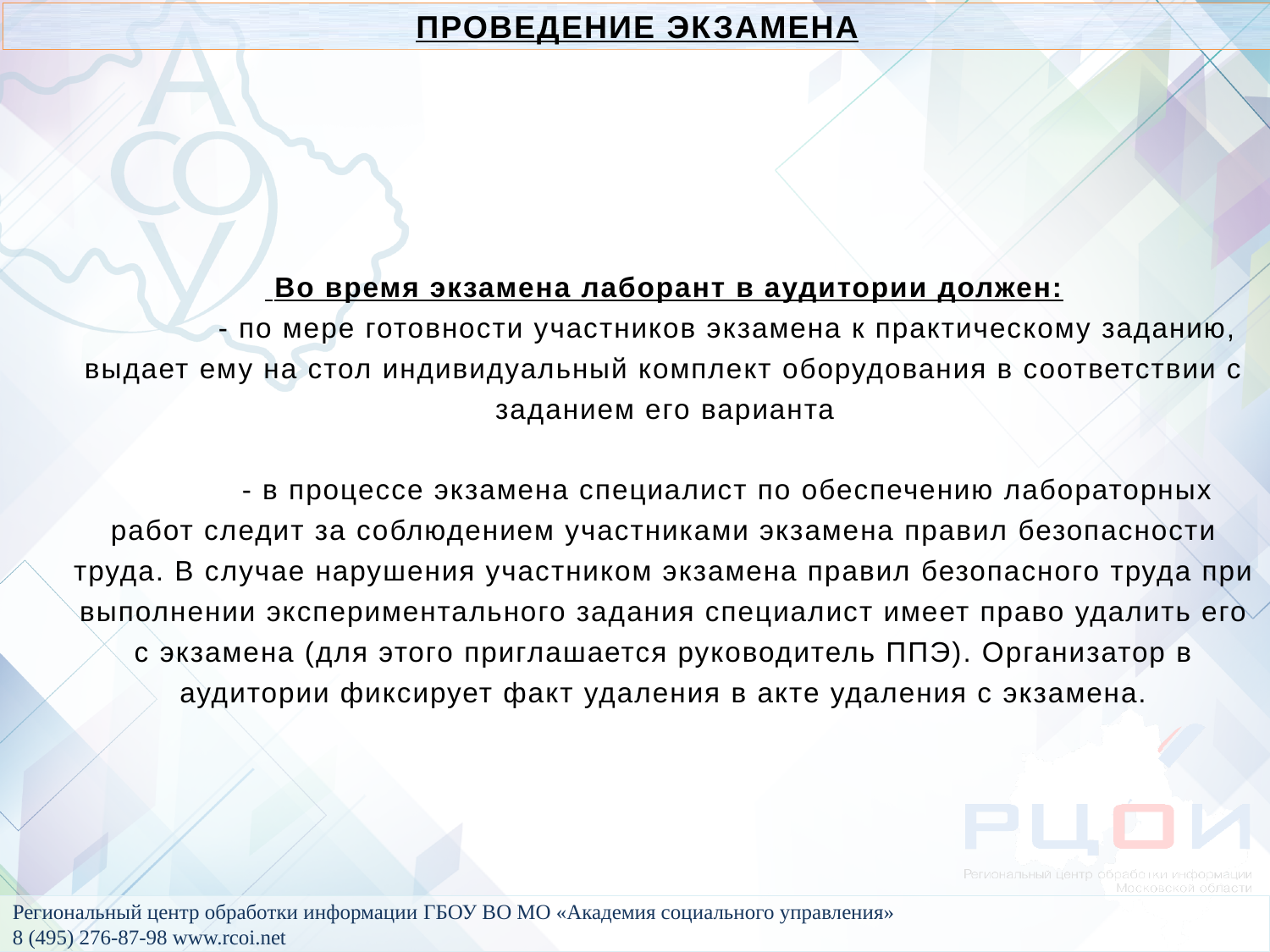

ПРОВЕДЕНИЕ ЭКЗАМЕНА
 Во время экзамена лаборант в аудитории должен:
	- по мере готовности участников экзамена к практическому заданию, выдает ему на стол индивидуальный комплект оборудования в соответствии с заданием его варианта
	- в процессе экзамена специалист по обеспечению лабораторных работ следит за соблюдением участниками экзамена правил безопасности труда. В случае нарушения участником экзамена правил безопасного труда при выполнении экспериментального задания специалист имеет право удалить его с экзамена (для этого приглашается руководитель ППЭ). Организатор в аудитории фиксирует факт удаления в акте удаления с экзамена.